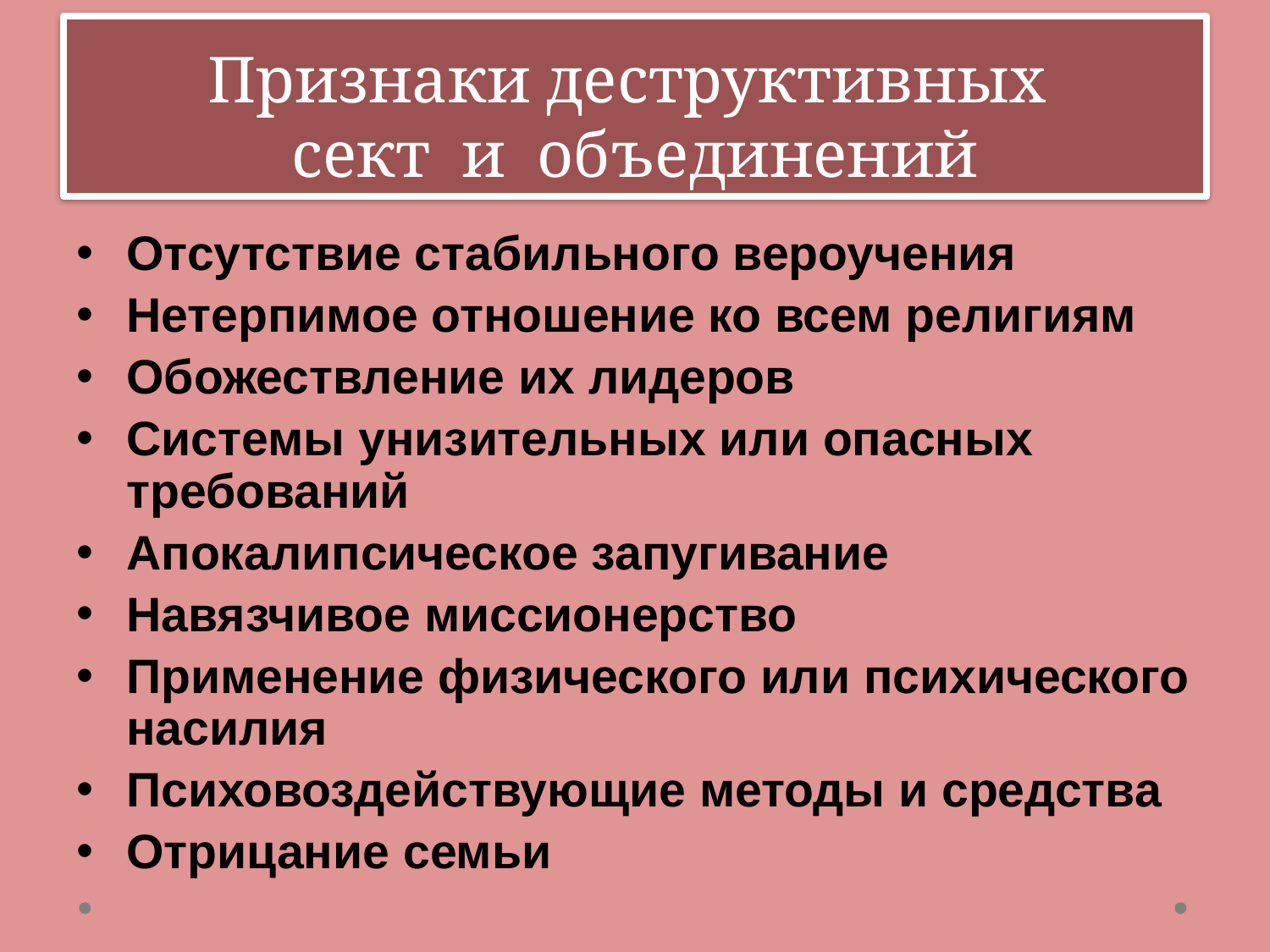

# Признаки деструктивных сект  и  объединений
Отсутствие стабильного вероучения
Нетерпимое отношение ко всем религиям
Обожествление их лидеров
Системы унизительных или опасных требований
Апокалипсическое запугивание
Навязчивое миссионерство
Применение физического или психического насилия
Психовоздействующие методы и средства
Отрицание семьи